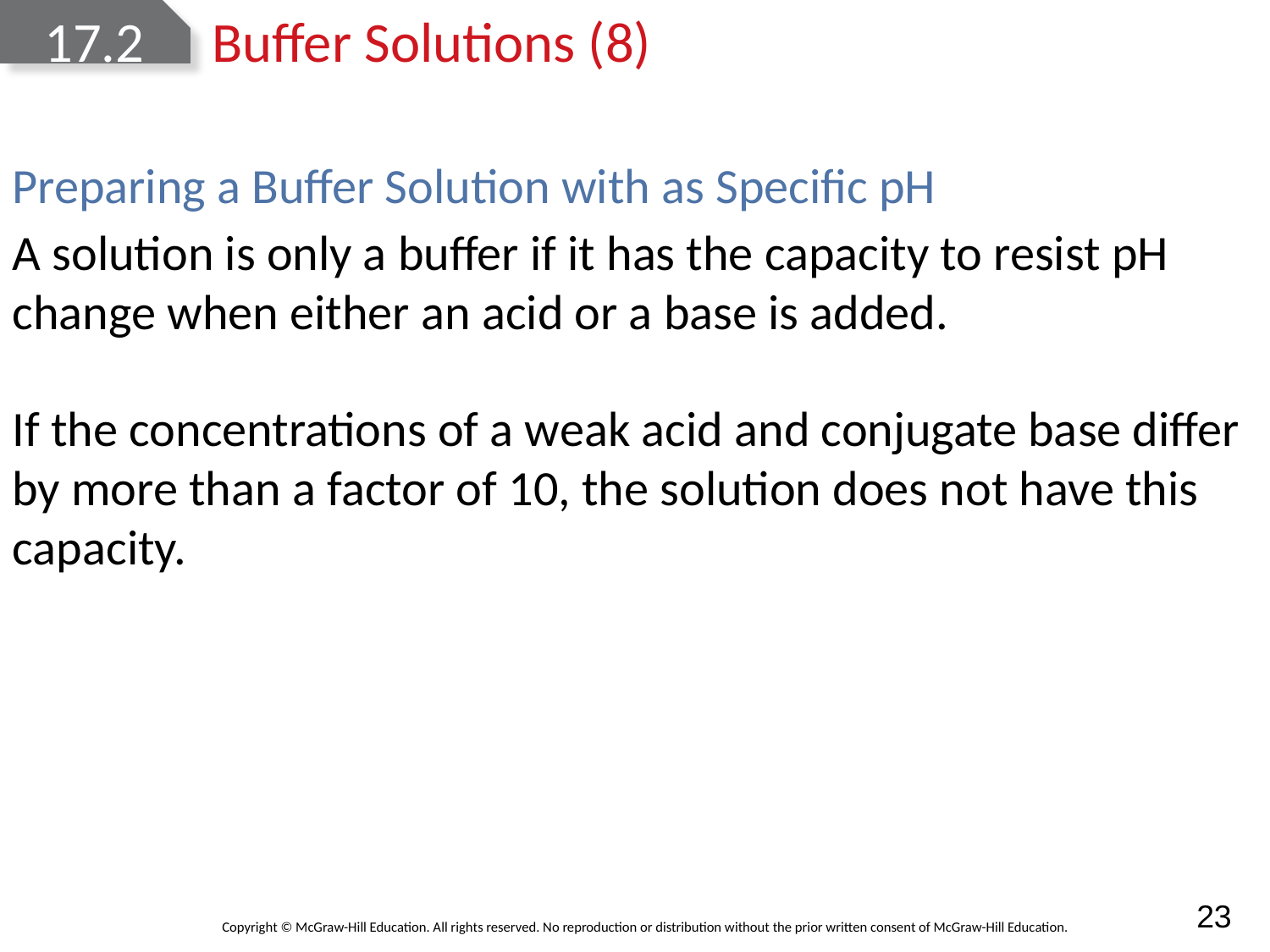

# 17.2	Buffer Solutions (8)
Preparing a Buffer Solution with as Specific pH
A solution is only a buffer if it has the capacity to resist pH change when either an acid or a base is added.
If the concentrations of a weak acid and conjugate base differ by more than a factor of 10, the solution does not have this capacity.